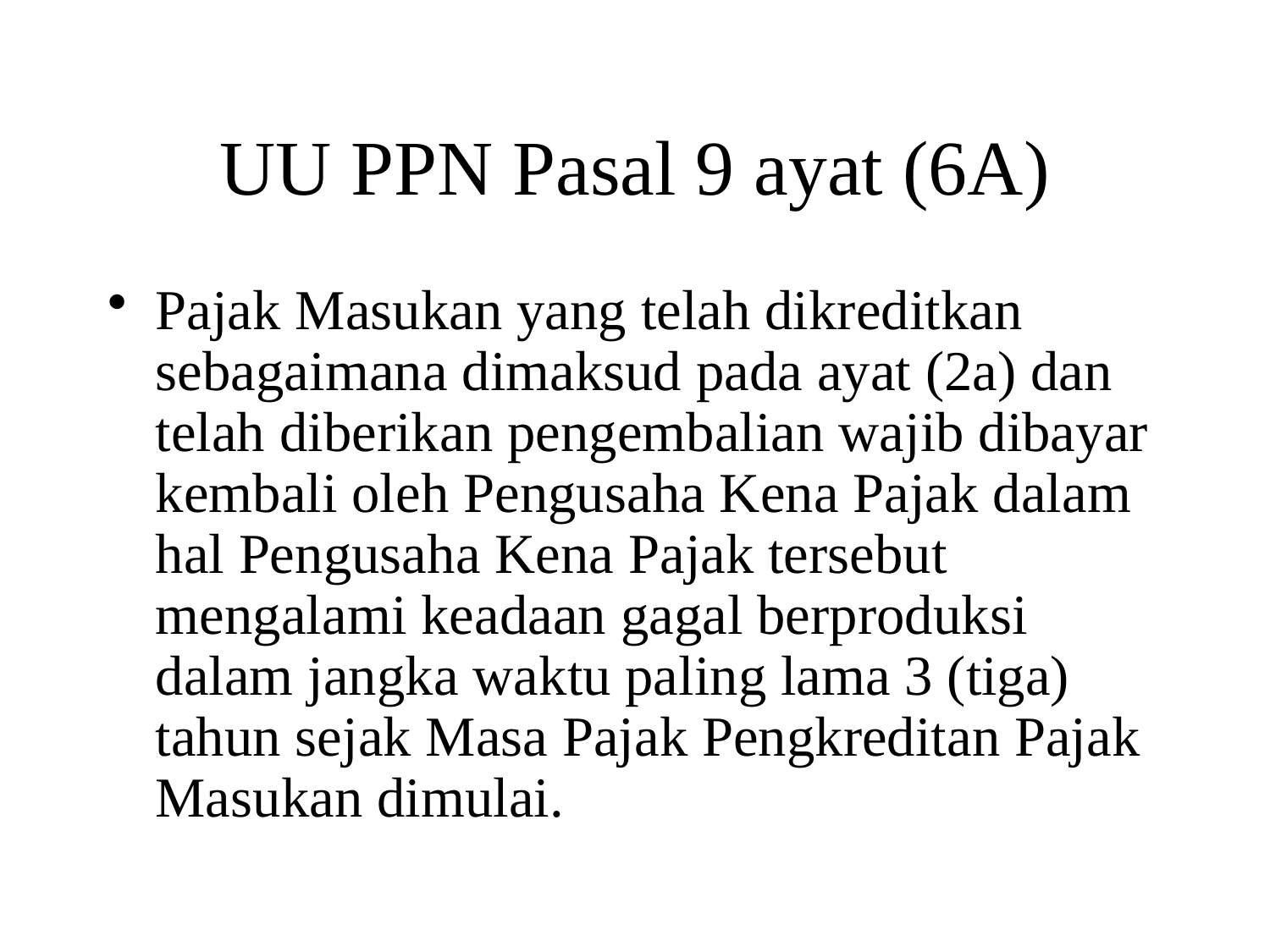

# UU PPN Pasal 9 ayat (6A)
Pajak Masukan yang telah dikreditkan sebagaimana dimaksud pada ayat (2a) dan telah diberikan pengembalian wajib dibayar kembali oleh Pengusaha Kena Pajak dalam hal Pengusaha Kena Pajak tersebut mengalami keadaan gagal berproduksi dalam jangka waktu paling lama 3 (tiga) tahun sejak Masa Pajak Pengkreditan Pajak Masukan dimulai.